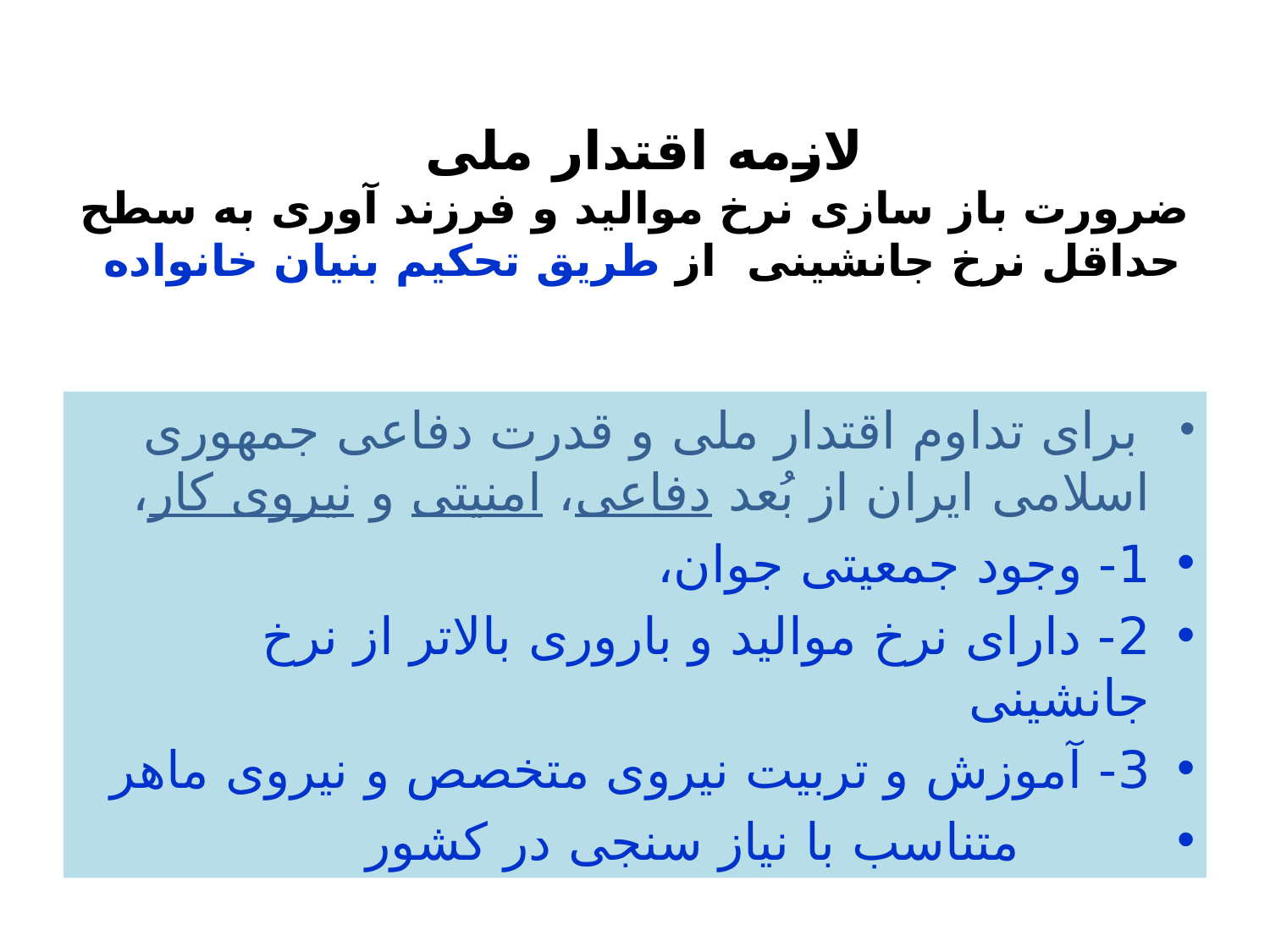

# لازمه اقتدار ملی ضرورت باز سازی نرخ موالید و فرزند آوری به سطح حداقل نرخ جانشینی  از طریق تحکیم بنیان خانواده
 برای تداوم اقتدار ملی و قدرت دفاعی جمهوری اسلامی ایران از بُعد دفاعی، امنیتی و نیروی کار،
1- وجود جمعیتی جوان،
2- دارای نرخ موالید و باروری بالاتر از نرخ جانشینی
3- آموزش و تربیت نیروی متخصص و نیروی ماهر
        متناسب با نیاز سنجی در کشور